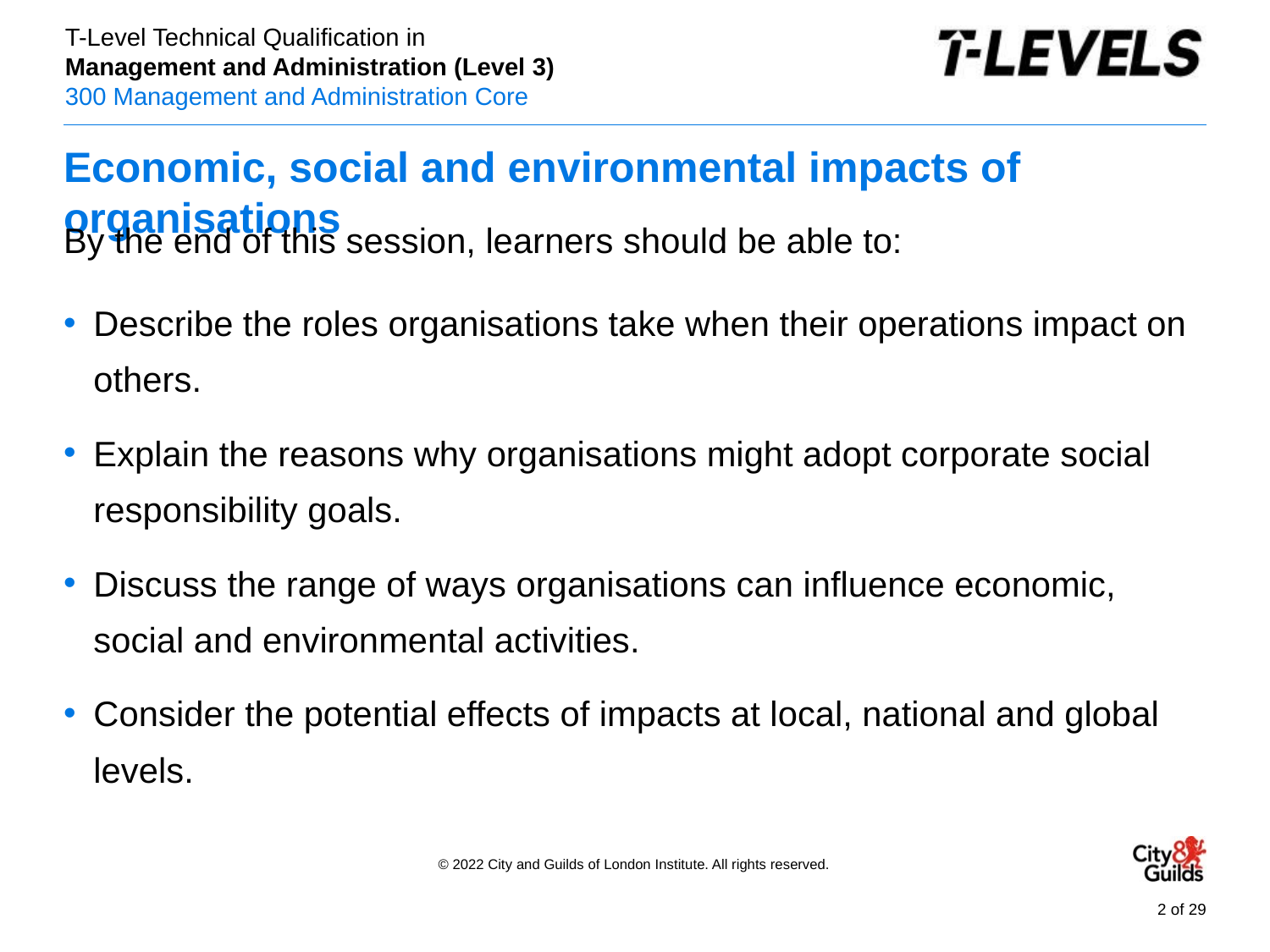

# Economic, social and environmental impacts of organisations
By the end of this session, learners should be able to:
Describe the roles organisations take when their operations impact on others.
Explain the reasons why organisations might adopt corporate social responsibility goals.
Discuss the range of ways organisations can influence economic, social and environmental activities.
Consider the potential effects of impacts at local, national and global levels.